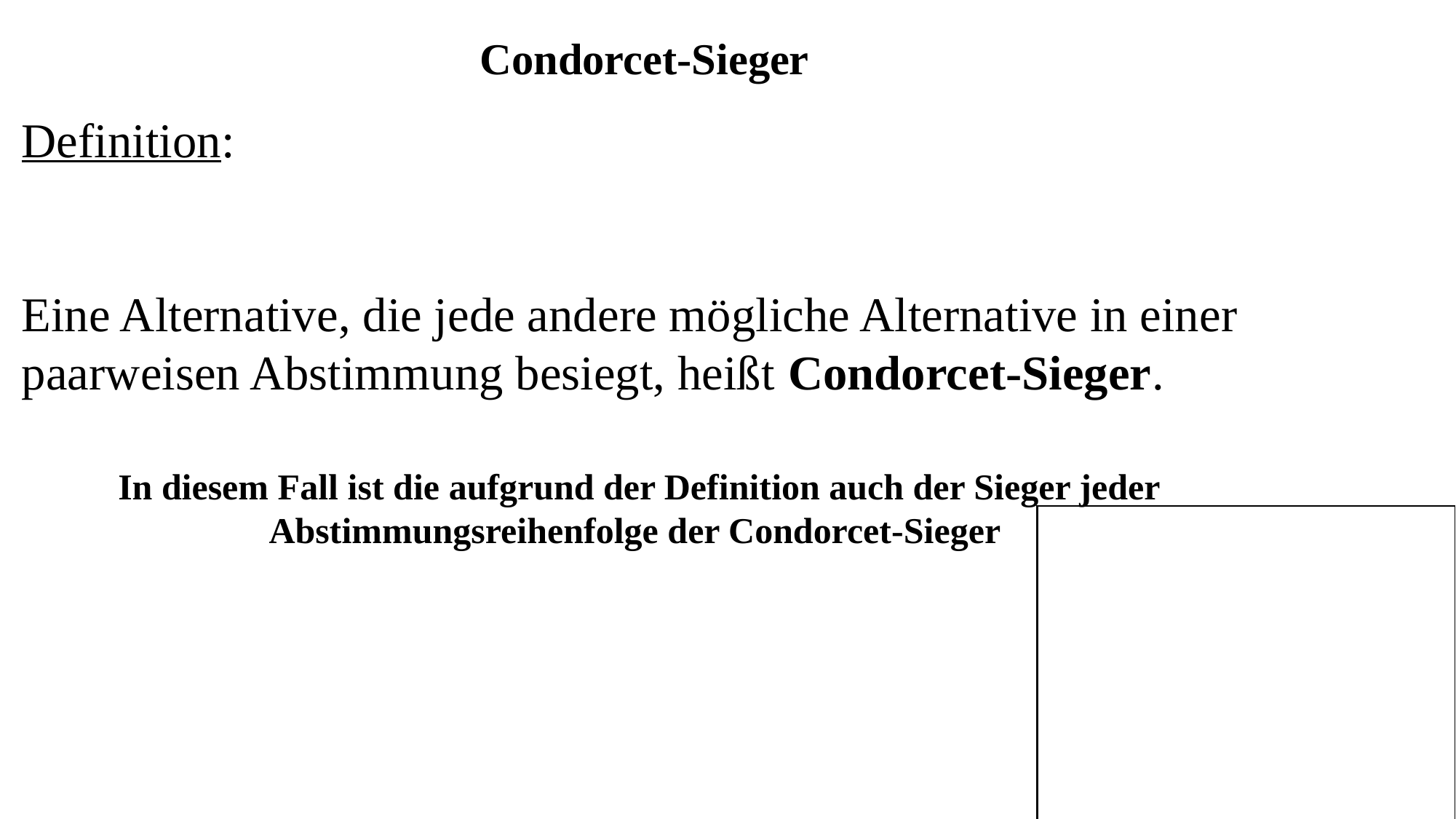

Condorcet-Sieger
Definition:

Eine Alternative, die jede andere mögliche Alternative in einer paarweisen Abstimmung besiegt, heißt Condorcet-Sieger.
In diesem Fall ist die aufgrund der Definition auch der Sieger jeder Abstimmungsreihenfolge der Condorcet-Sieger